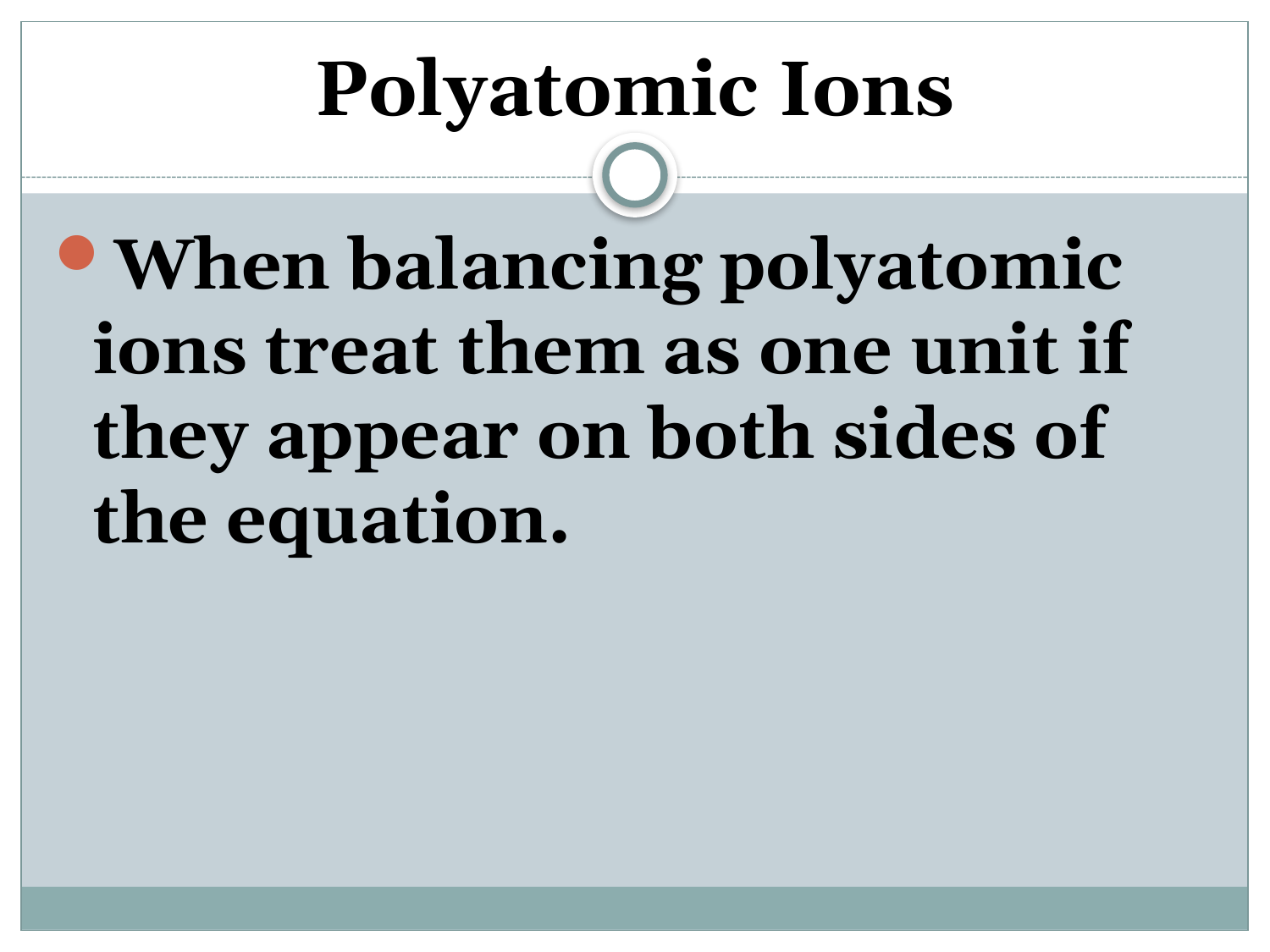

# Polyatomic Ions
When balancing polyatomic ions treat them as one unit if they appear on both sides of the equation.